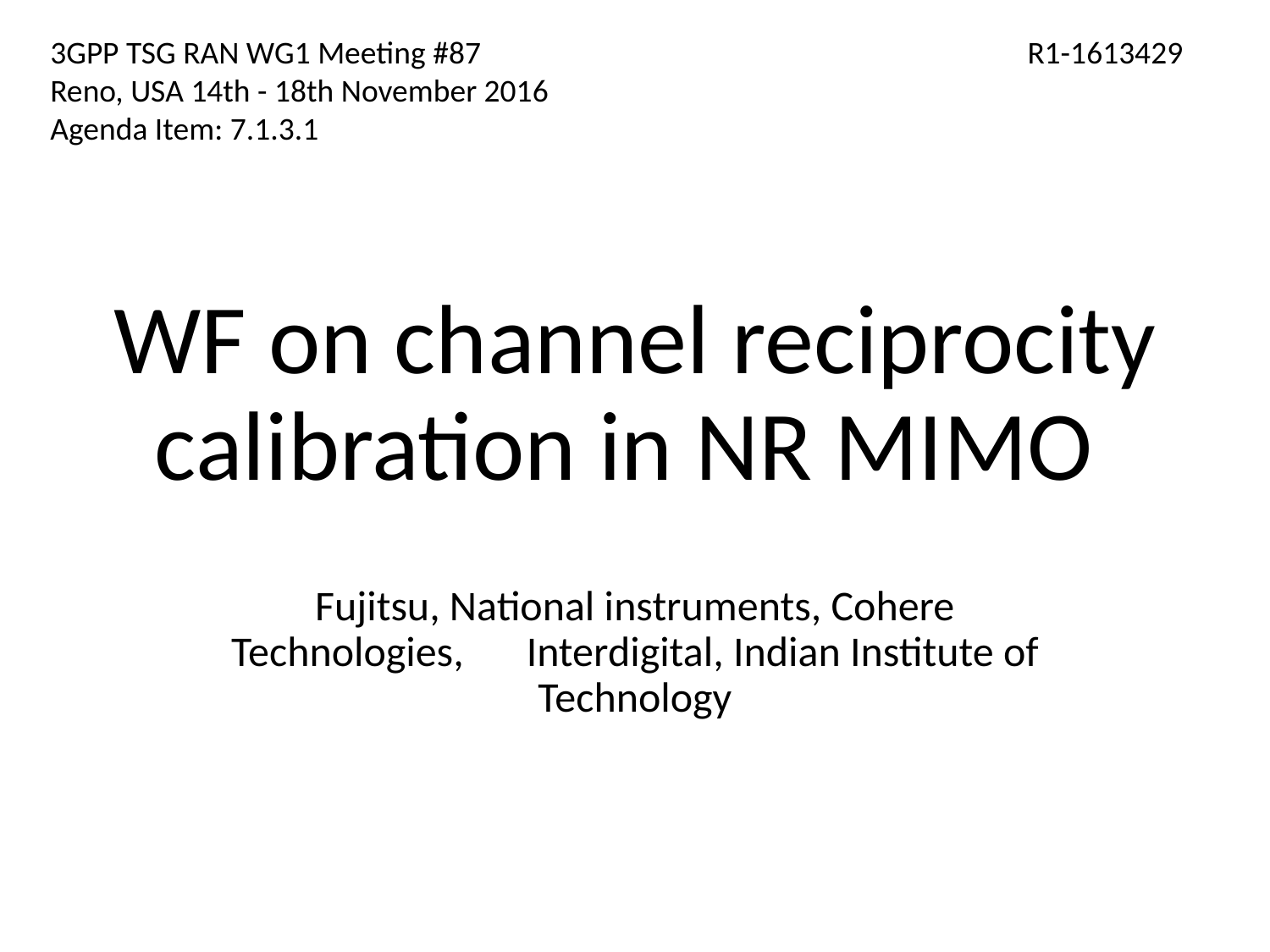

3GPP TSG RAN WG1 Meeting #87
Reno, USA 14th - 18th November 2016
Agenda Item: 7.1.3.1
R1-1613429
# WF on channel reciprocity calibration in NR MIMO
Fujitsu, National instruments, Cohere Technologies,　Interdigital, Indian Institute of Technology